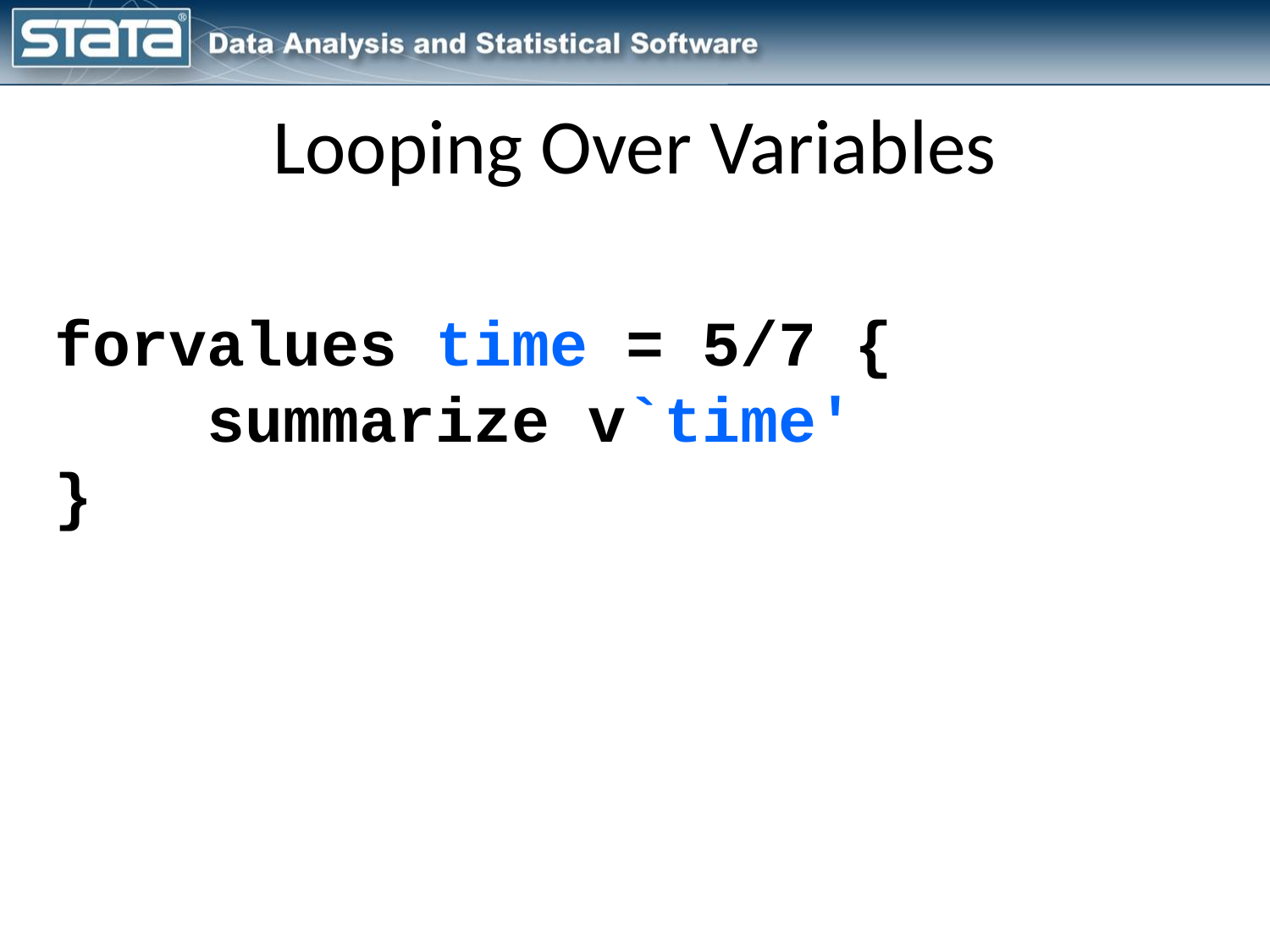

# Looping Over Variables
forvalues time = 5/7 {
    summarize v`time'
}